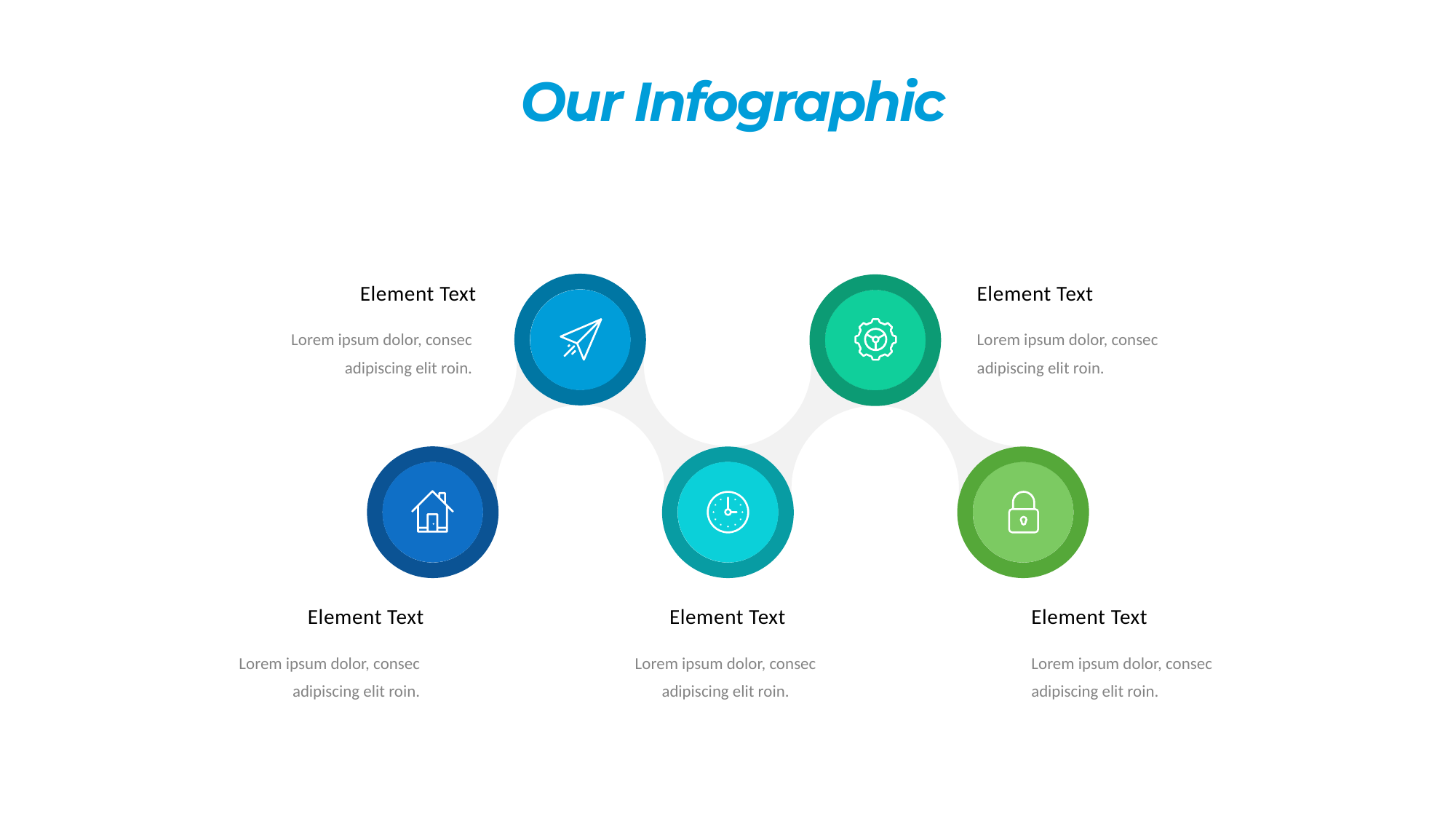

Our Infographic

Element Text
Element Text
Lorem ipsum dolor, consec
adipiscing elit roin.
Lorem ipsum dolor, consec
adipiscing elit roin.

Element Text
Lorem ipsum dolor, consec
adipiscing elit roin.
Element Text
Lorem ipsum dolor, consec
adipiscing elit roin.
Element Text
Lorem ipsum dolor, consec
adipiscing elit roin.